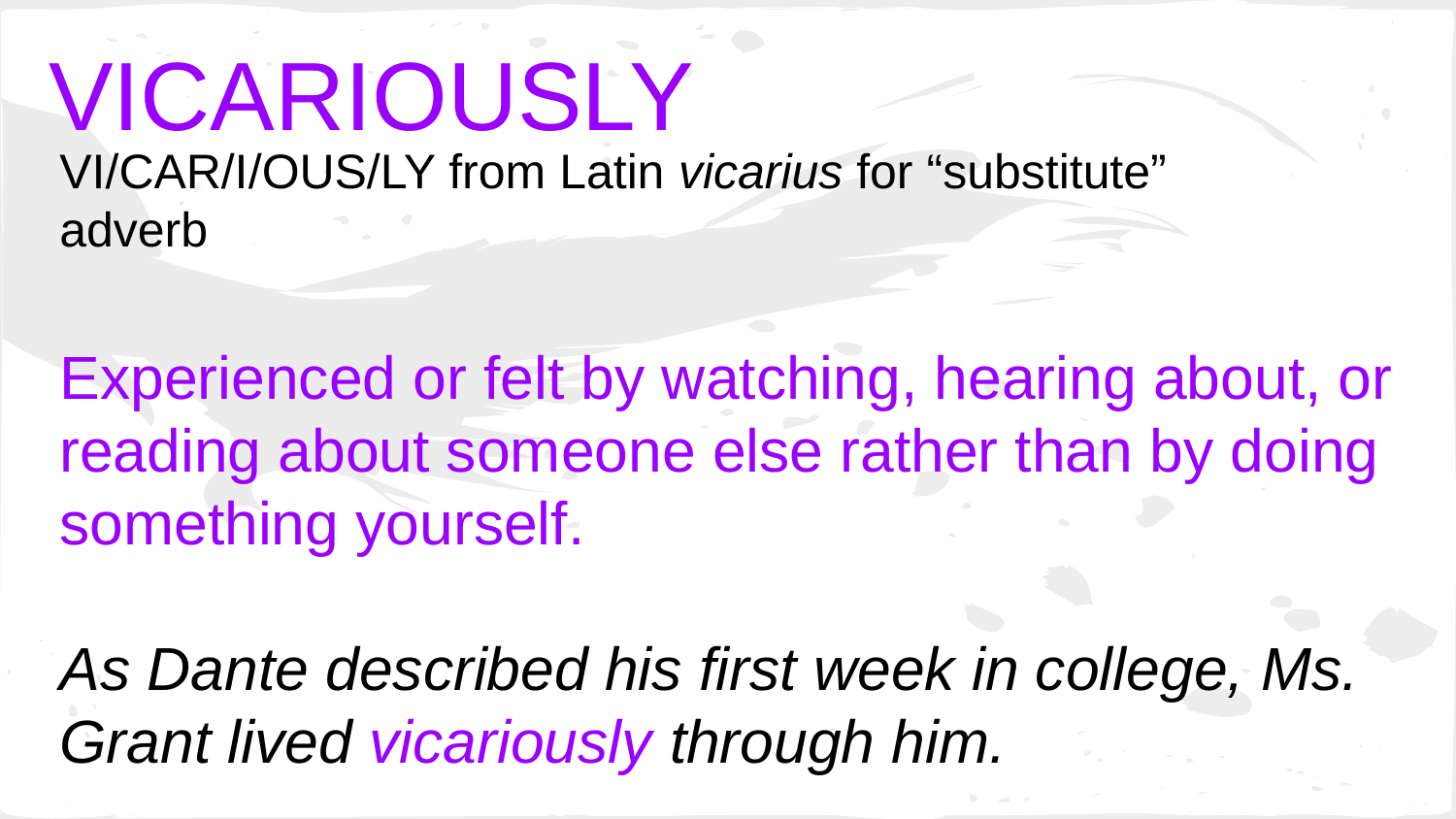

# VICARIOUSLY
VI/CAR/I/OUS/LY from Latin vicarius for “substitute”
adverb

Experienced or felt by watching, hearing about, or reading about someone else rather than by doing something yourself.

As Dante described his first week in college, Ms. Grant lived vicariously through him.